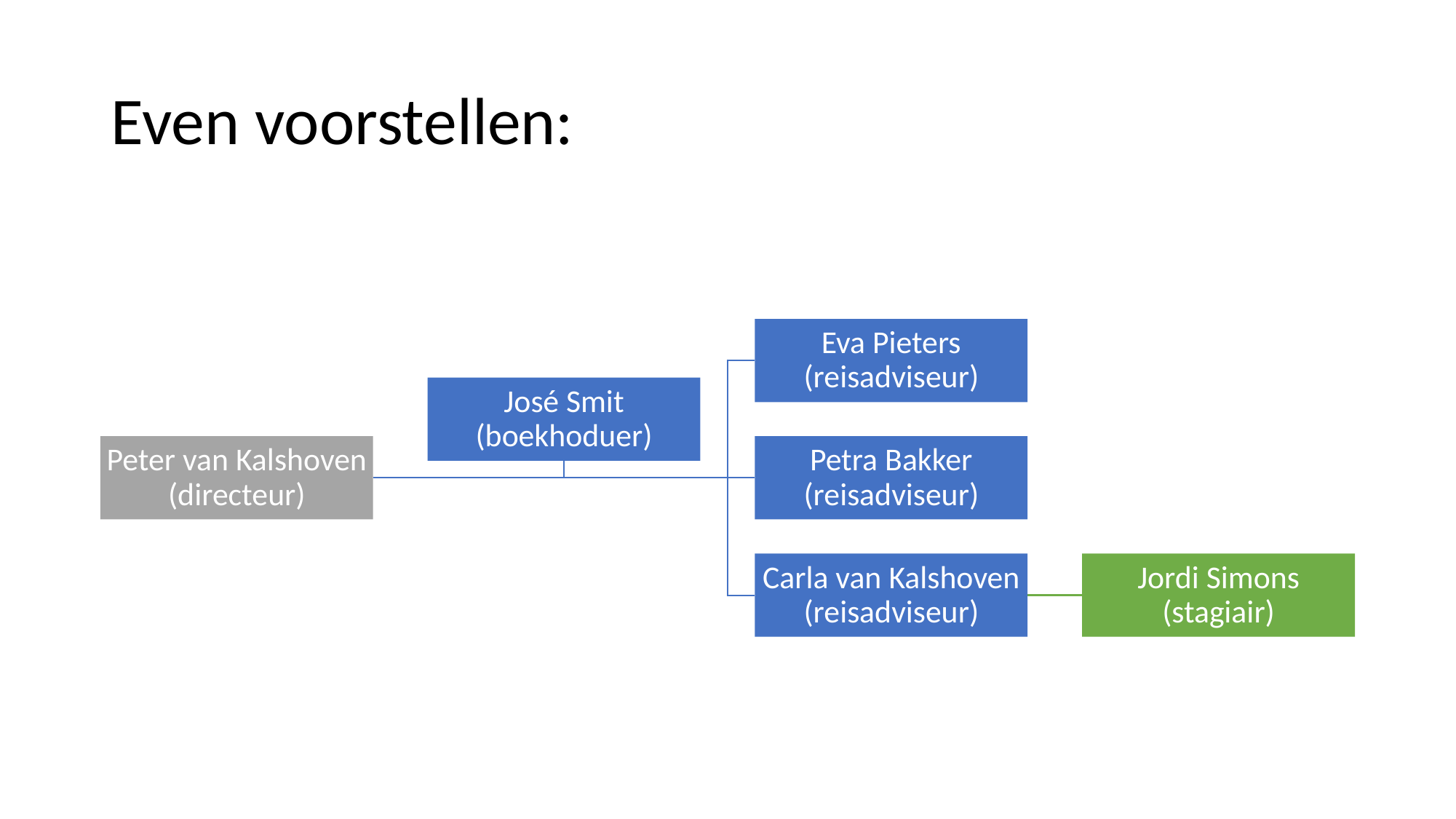

# Even voorstellen:
Peter van Kalshoven (directeur)
Eva Pieters (reisadviseur)
Petra Bakker (reisadviseur)
Carla van Kalshoven (reisadviseur)
Jordi Simons (stagiair)
José Smit (boekhoduer)